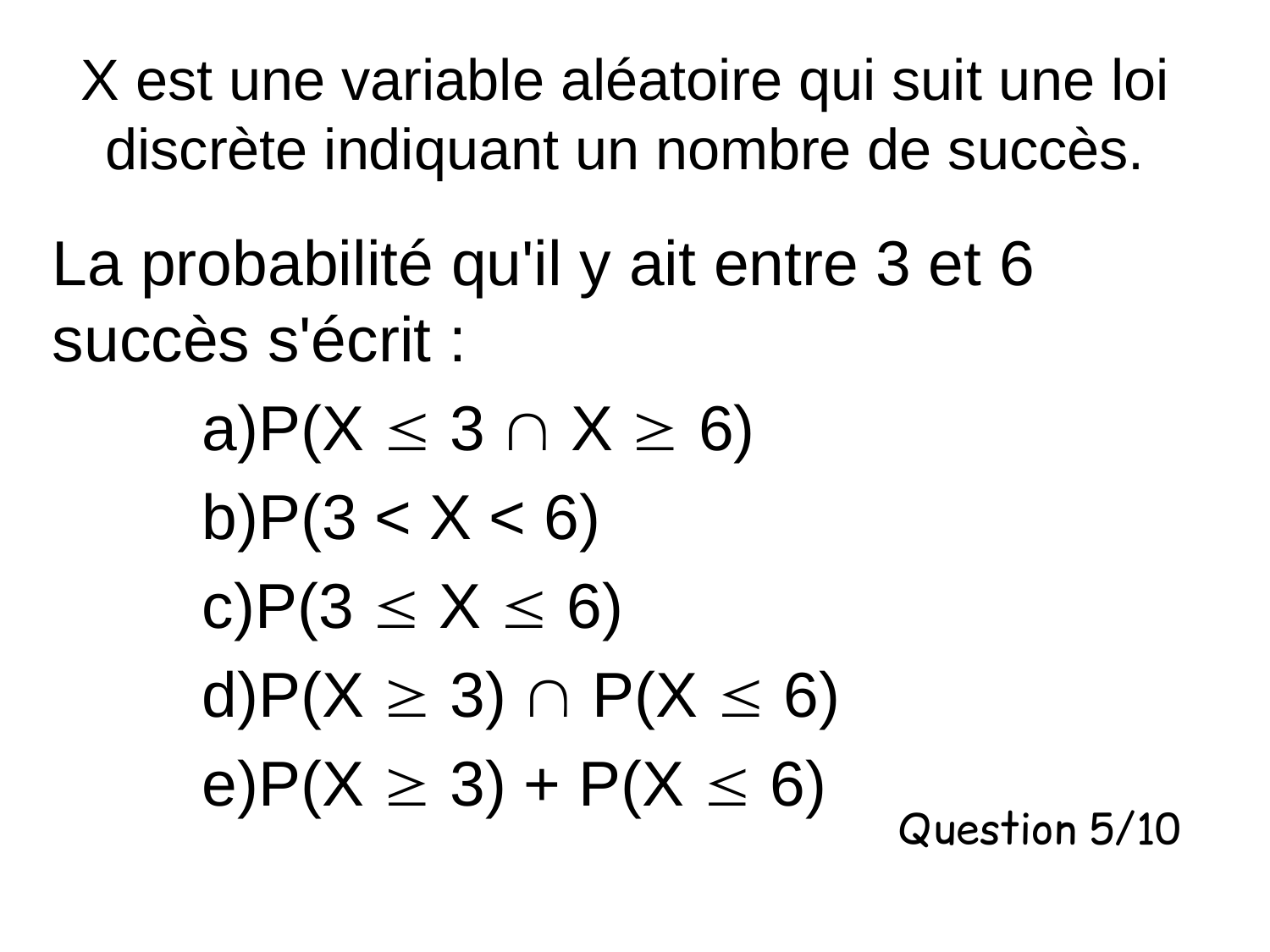

X est une variable aléatoire qui suit une loi discrète indiquant un nombre de succès.
La probabilité qu'il y ait entre 3 et 6 succès s'écrit :
P(X ≤ 3 ∩ X ≥ 6)
P(3 < X < 6)
P(3 ≤ X ≤ 6)
P(X ≥ 3) ∩ P(X ≤ 6)
P(X ≥ 3) + P(X ≤ 6)

Question 5/10